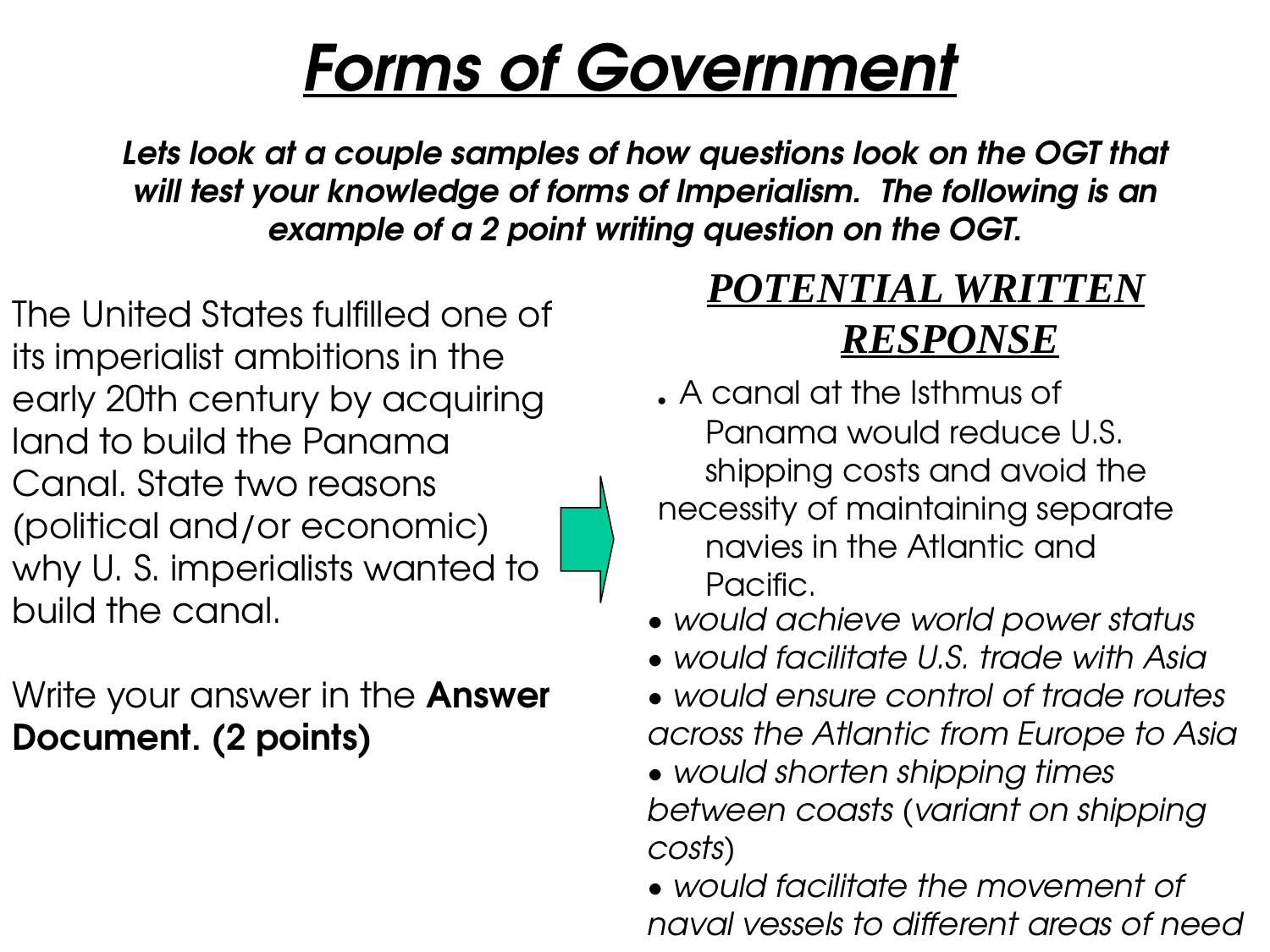

Forms of Government
Lets look at a couple samples of how questions look on the OGT that will test your knowledge of forms of Imperialism.  The following is an example of a 2 point writing question on the OGT.

POTENTIAL WRITTEN RESPONSE
. A canal at the Isthmus of Panama would reduce U.S. shipping costs and avoid the
necessity of maintaining separate navies in the Atlantic and Pacific.

The United States fulfilled one of its imperialist ambitions in the early 20th century by acquiring land to build the Panama Canal. State two reasons (political and/or economic)
why U. S. imperialists wanted to
build the canal.

Write your answer in the Answer
Document. (2 points)

• would achieve world power status
• would facilitate U.S. trade with Asia
• would ensure control of trade routes across the Atlantic from Europe to Asia
• would shorten shipping times between coasts (variant on shipping costs)
• would facilitate the movement of naval vessels to different areas of need